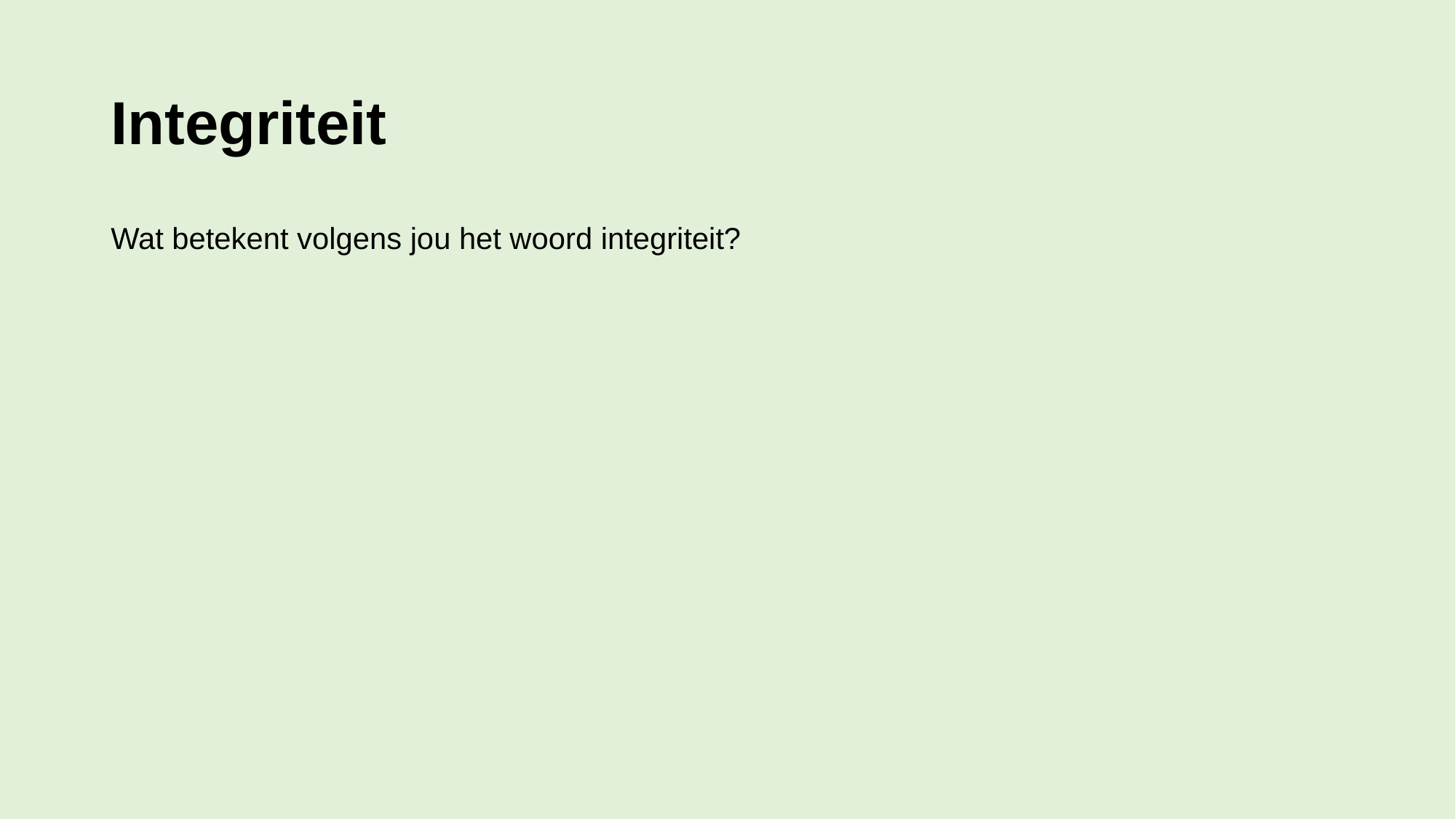

# Integriteit
Wat betekent volgens jou het woord integriteit?